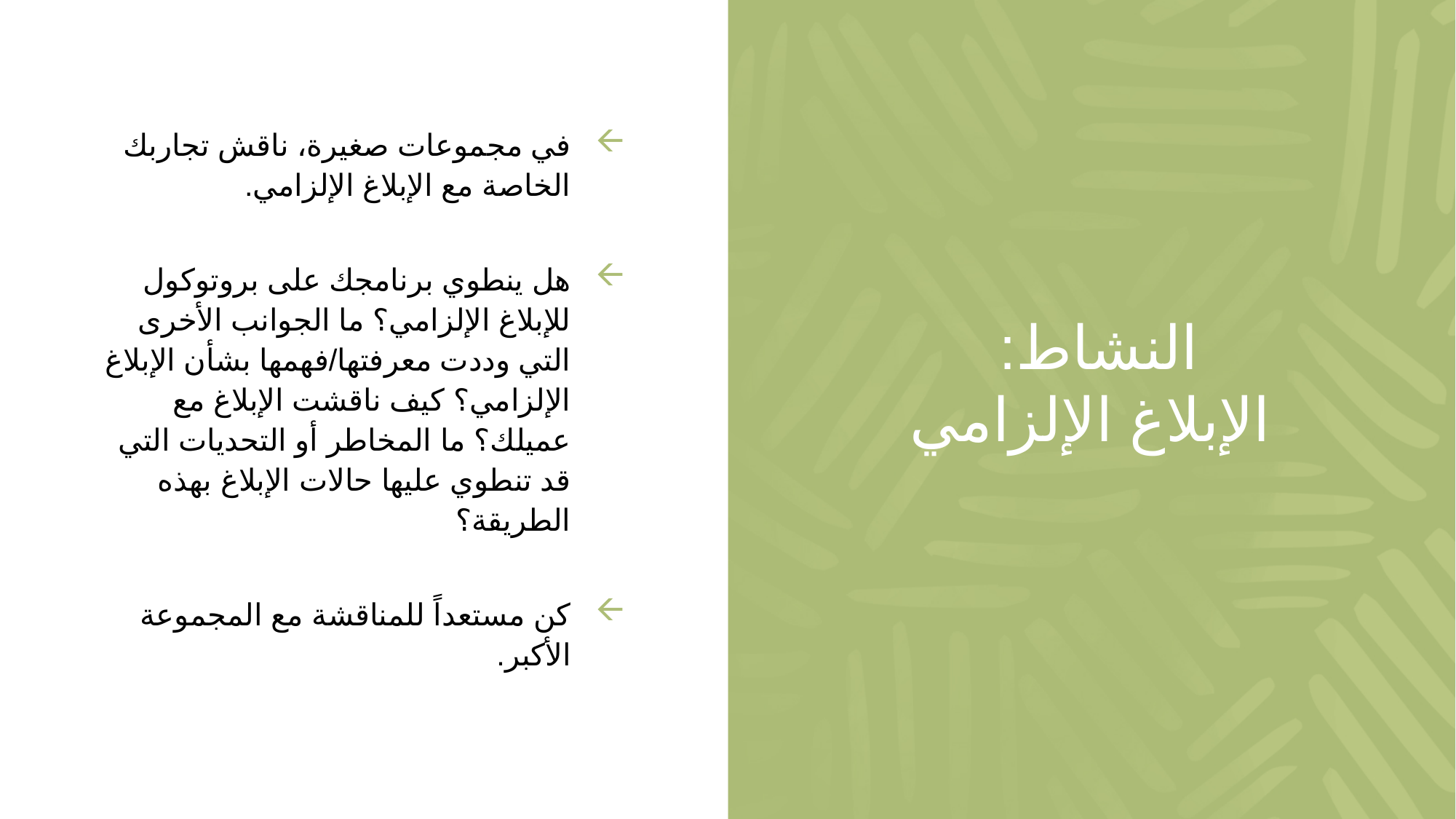

في مجموعات صغيرة، ناقش تجاربك الخاصة مع الإبلاغ الإلزامي.
هل ينطوي برنامجك على بروتوكول للإبلاغ الإلزامي؟ ما الجوانب الأخرى التي وددت معرفتها/فهمها بشأن الإبلاغ الإلزامي؟ كيف ناقشت الإبلاغ مع عميلك؟ ما المخاطر أو التحديات التي قد تنطوي عليها حالات الإبلاغ بهذه الطريقة؟
كن مستعداً للمناقشة مع المجموعة الأكبر.

# النشاط: الإبلاغ الإلزامي